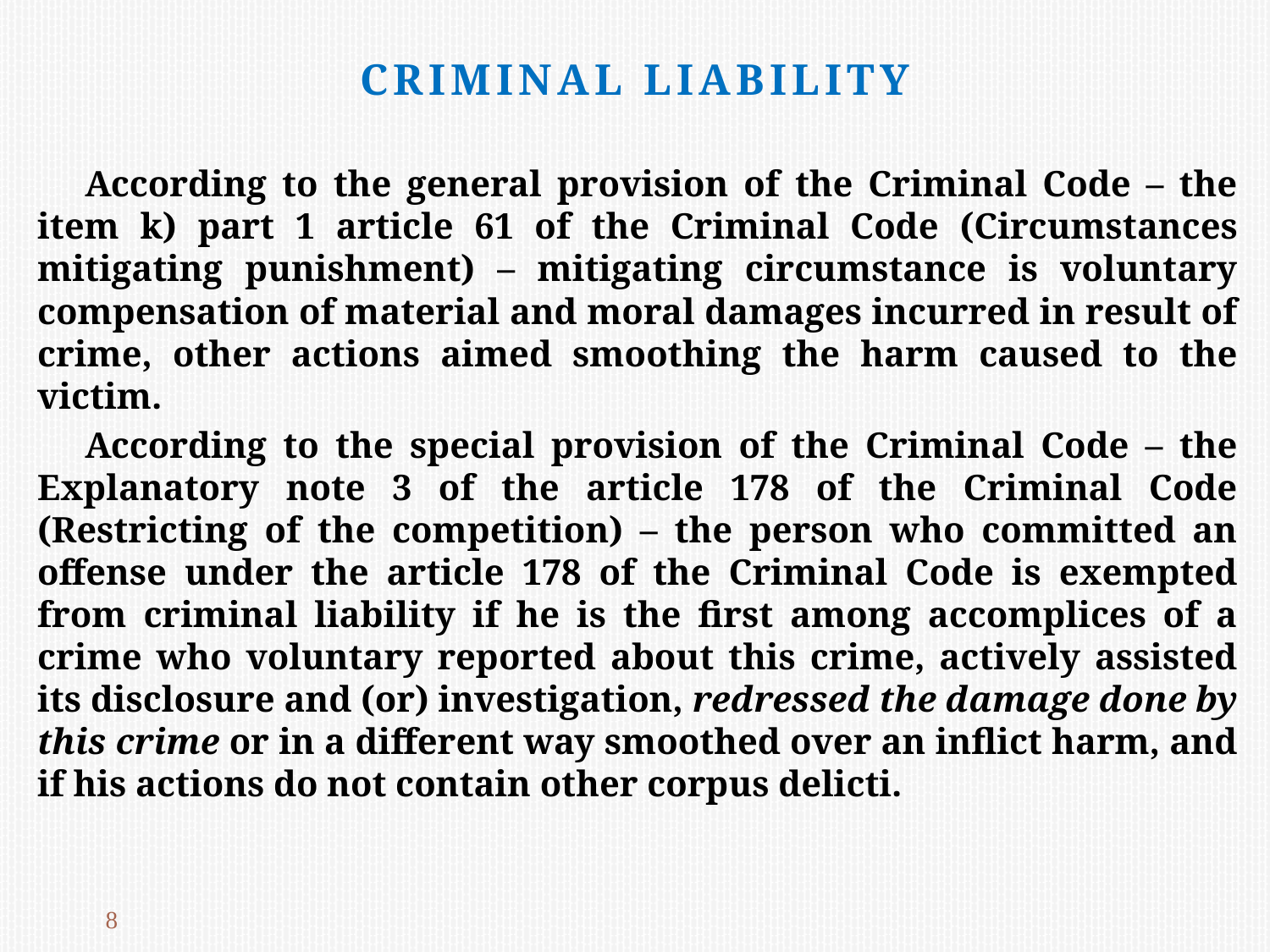

Criminal liability
According to the general provision of the Criminal Code – the item k) part 1 article 61 of the Criminal Code (Circumstances mitigating punishment) – mitigating circumstance is voluntary compensation of material and moral damages incurred in result of crime, other actions aimed smoothing the harm caused to the victim.
According to the special provision of the Criminal Code – the Explanatory note 3 of the article 178 of the Criminal Code (Restricting of the competition) – the person who committed an offense under the article 178 of the Criminal Code is exempted from criminal liability if he is the first among accomplices of a crime who voluntary reported about this crime, actively assisted its disclosure and (or) investigation, redressed the damage done by this crime or in a different way smoothed over an inflict harm, and if his actions do not contain other corpus delicti.
8